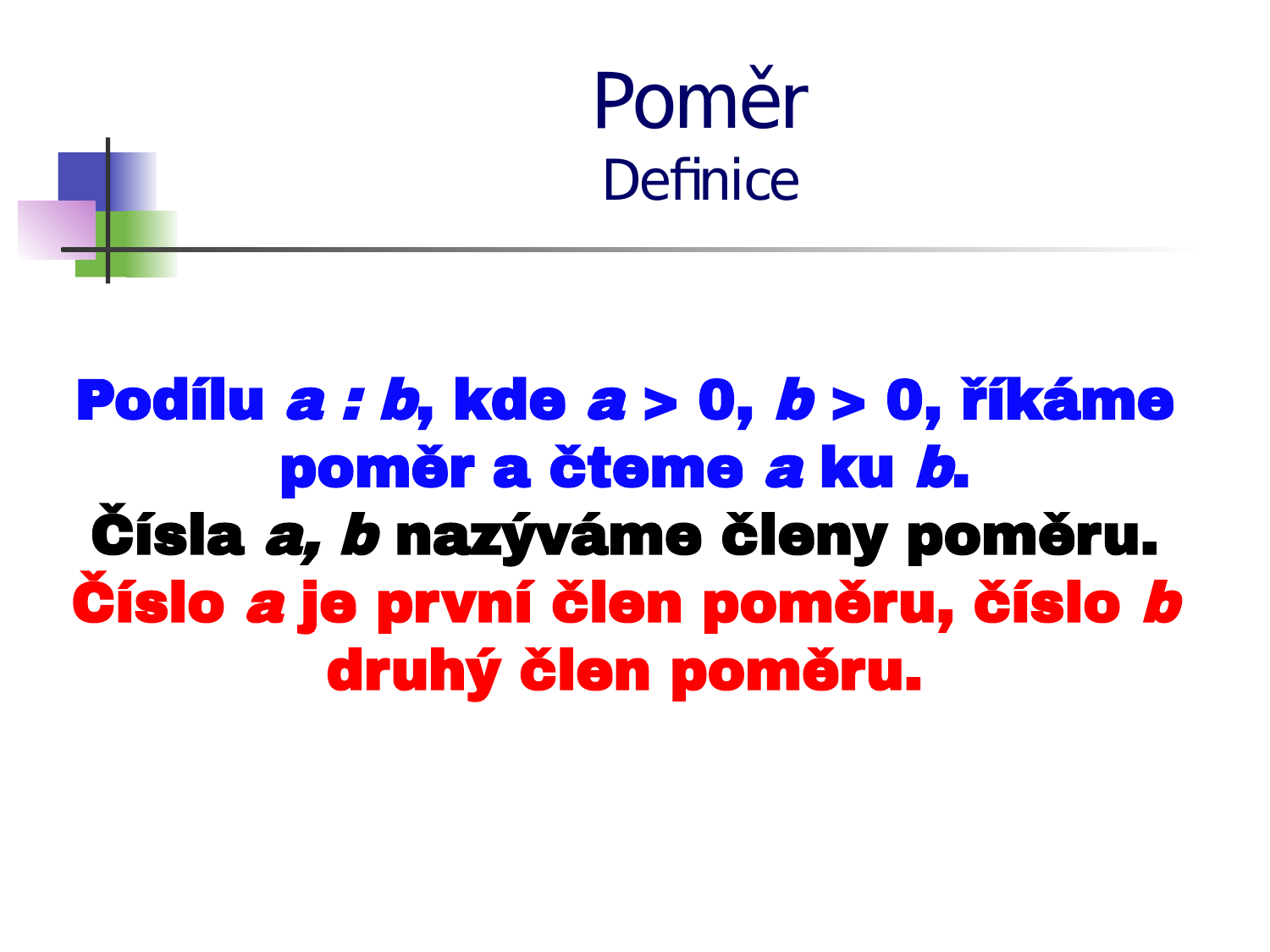

# Poměr Definice
Podílu a : b, kde a > 0, b > 0, říkáme poměr a čteme a ku b.
Čísla a, b nazýváme členy poměru.
Číslo a je první člen poměru, číslo b druhý člen poměru.